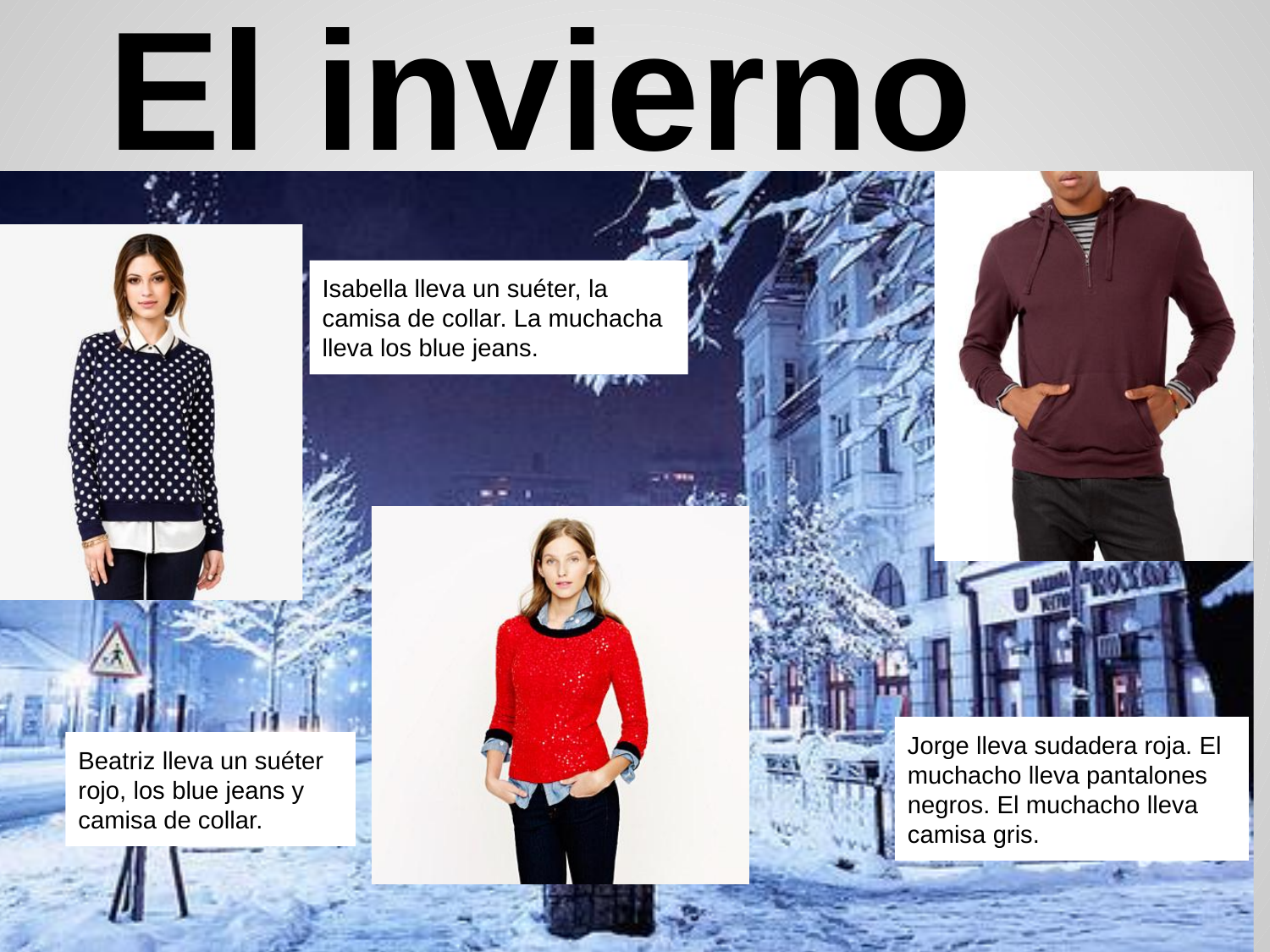

# El invierno

Isabella lleva un suéter, la camisa de collar. La muchacha lleva los blue jeans.

Jorge lleva sudadera roja. El muchacho lleva pantalones negros. El muchacho lleva camisa gris.
Beatriz lleva un suéter rojo, los blue jeans y camisa de collar.